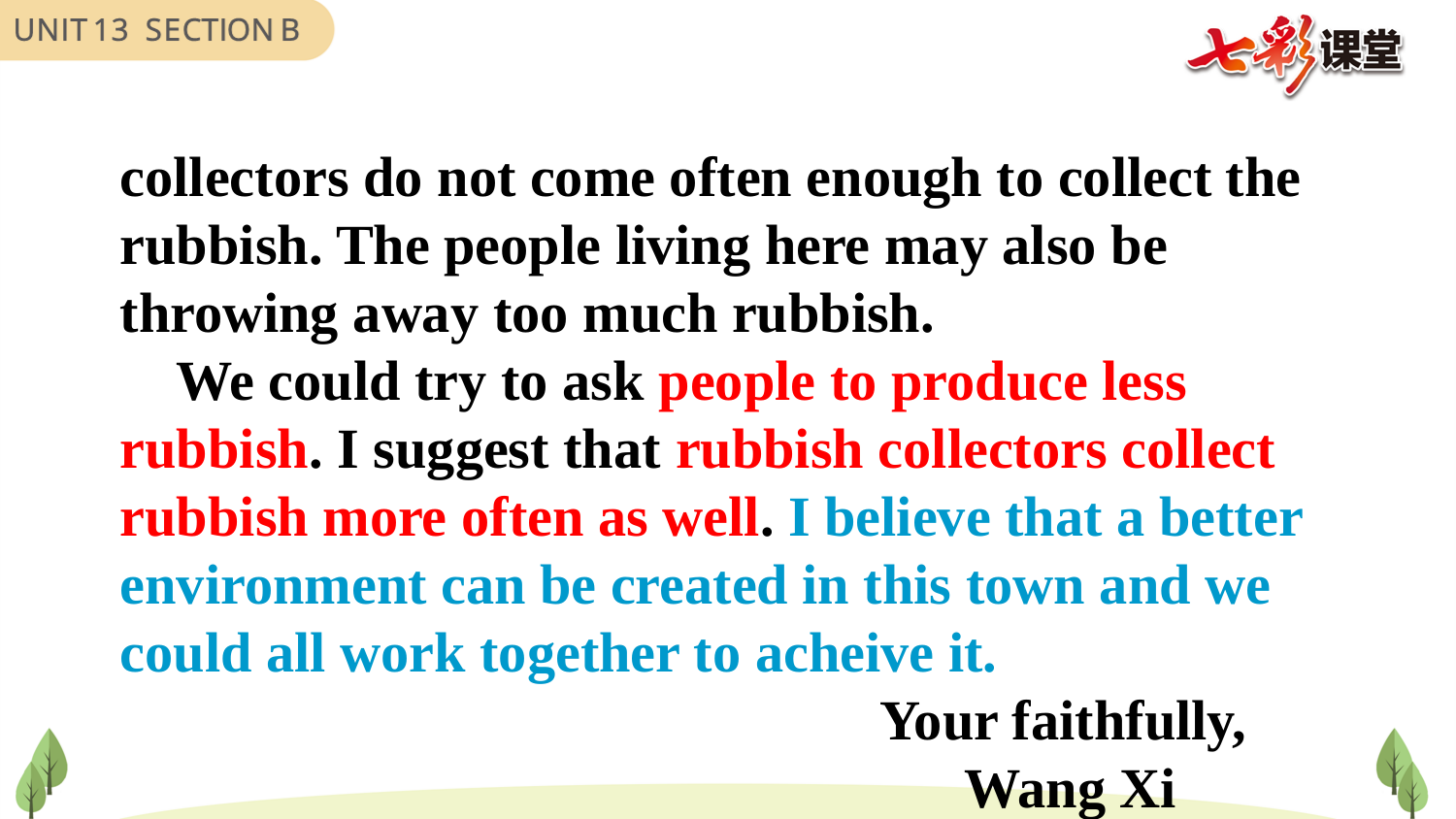

collectors do not come often enough to collect the rubbish. The people living here may also be throwing away too much rubbish.
    We could try to ask people to produce less rubbish. I suggest that rubbish collectors collect rubbish more often as well. I believe that a better environment can be created in this town and we could all work together to acheive it.
                                                      Your faithfully,
                                                            Wang Xi